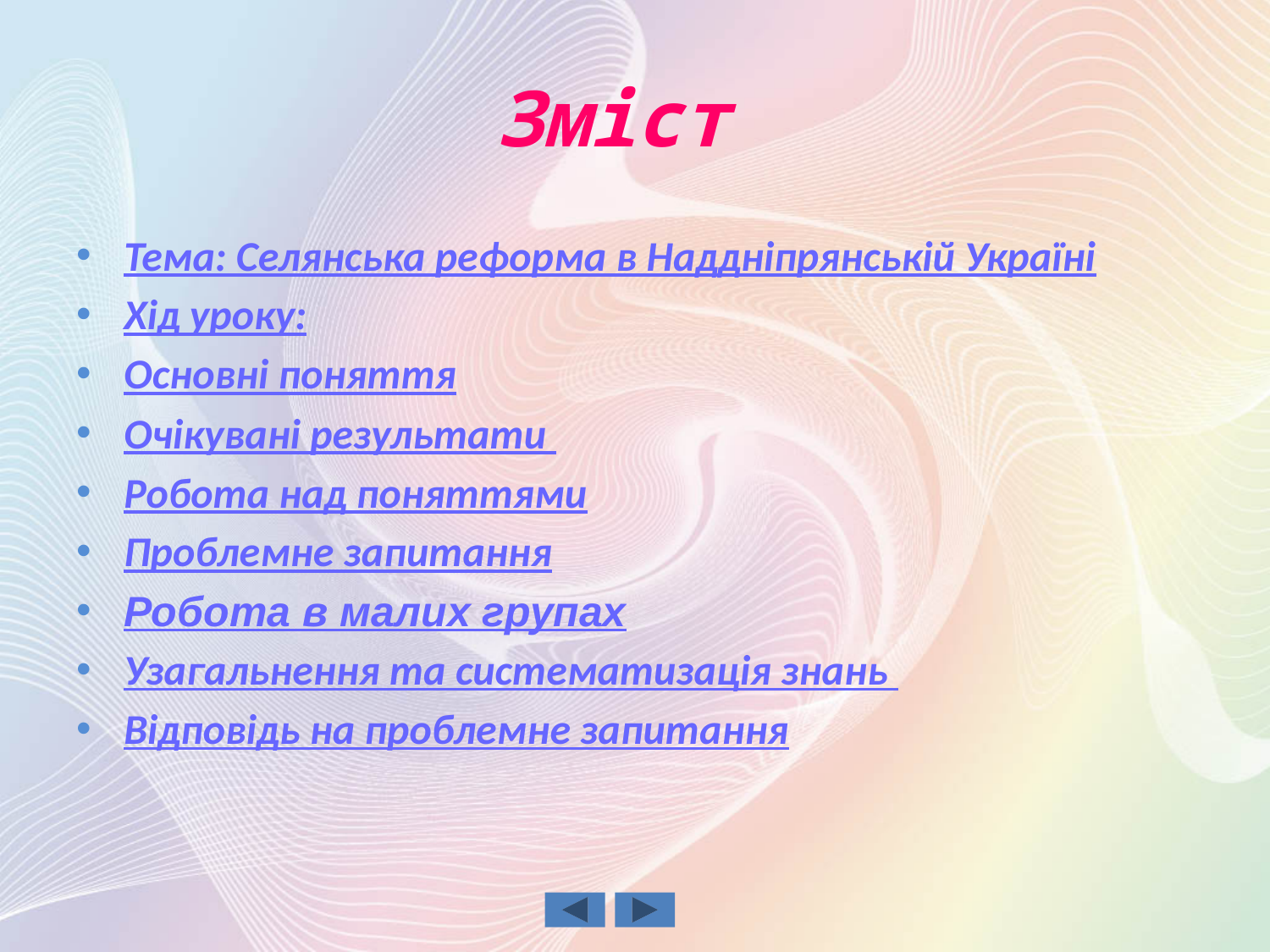

# Зміст
Тема: Селянська реформа в Наддніпрянській Україні
Хід уроку:
Основні поняття
Очікувані результати
Робота над поняттями
Проблемне запитання
Робота в малих групах
Узагальнення та систематизація знань
Відповідь на проблемне запитання